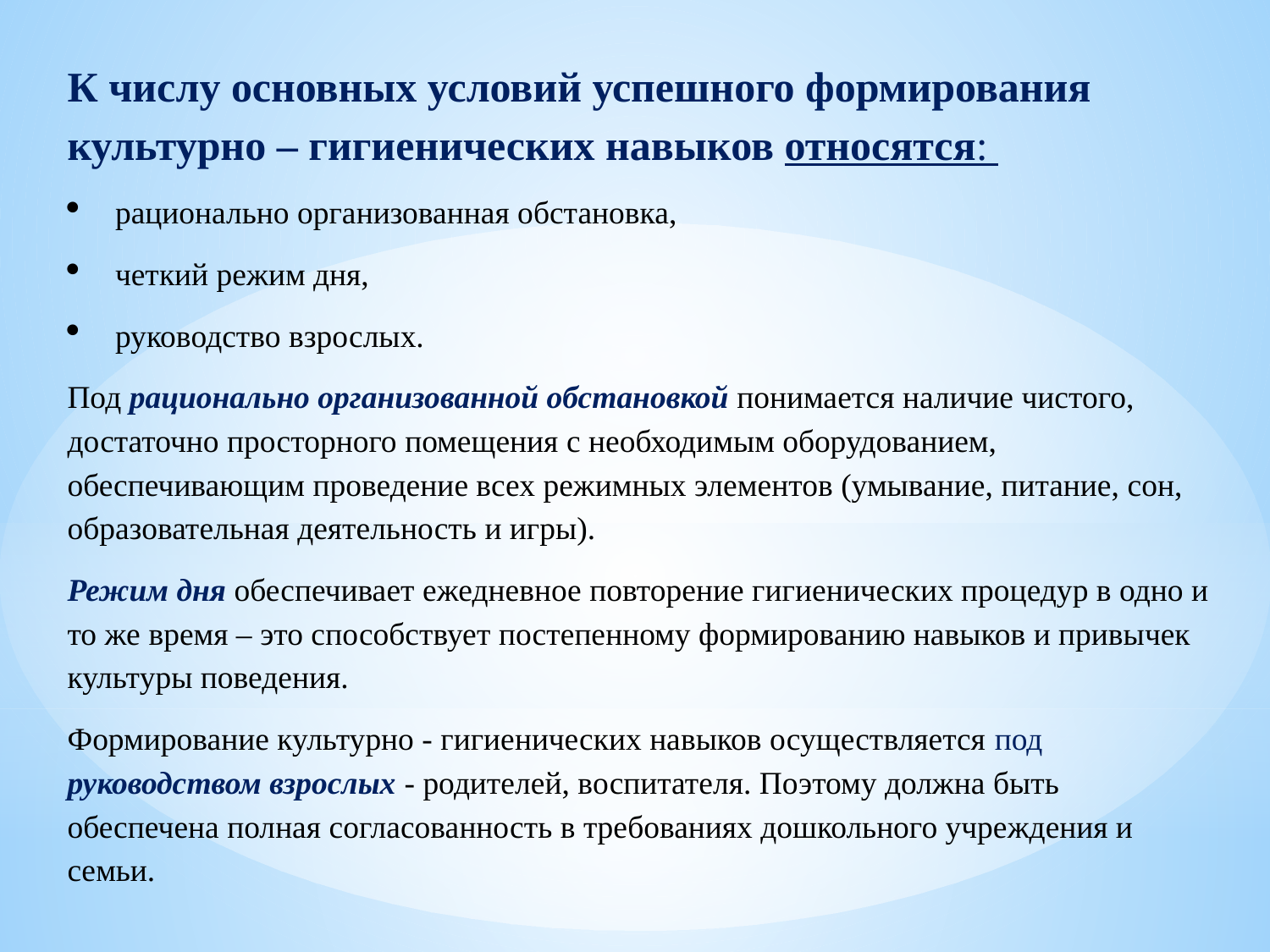

К числу основных условий успешного формирования культурно – гигиенических навыков относятся:
рационально организованная обстановка,
четкий режим дня,
руководство взрослых.
Под рационально организованной обстановкой понимается наличие чистого, достаточно просторного помещения с необходимым оборудованием, обеспечивающим проведение всех режимных элементов (умывание, питание, сон, образовательная деятельность и игры).
Режим дня обеспечивает ежедневное повторение гигиенических процедур в одно и то же время – это способствует постепенному формированию навыков и привычек культуры поведения.
Формирование культурно - гигиенических навыков осуществляется под руководством взрослых - родителей, воспитателя. Поэтому должна быть обеспечена полная согласованность в требованиях дошкольного учреждения и семьи.